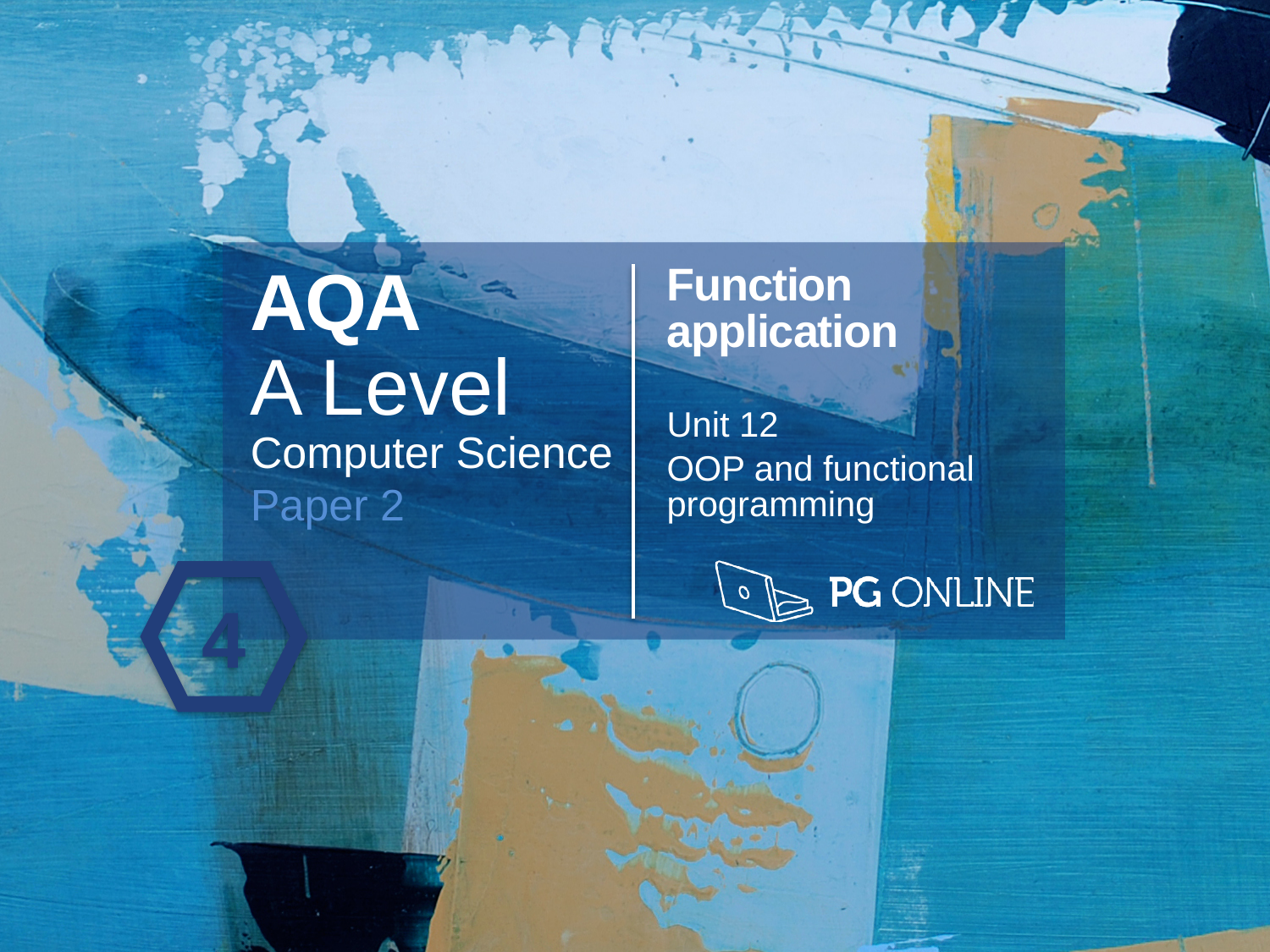

AQA
A Level
Computer Science
Paper 2

Function application

Unit 12
OOP and functional programming